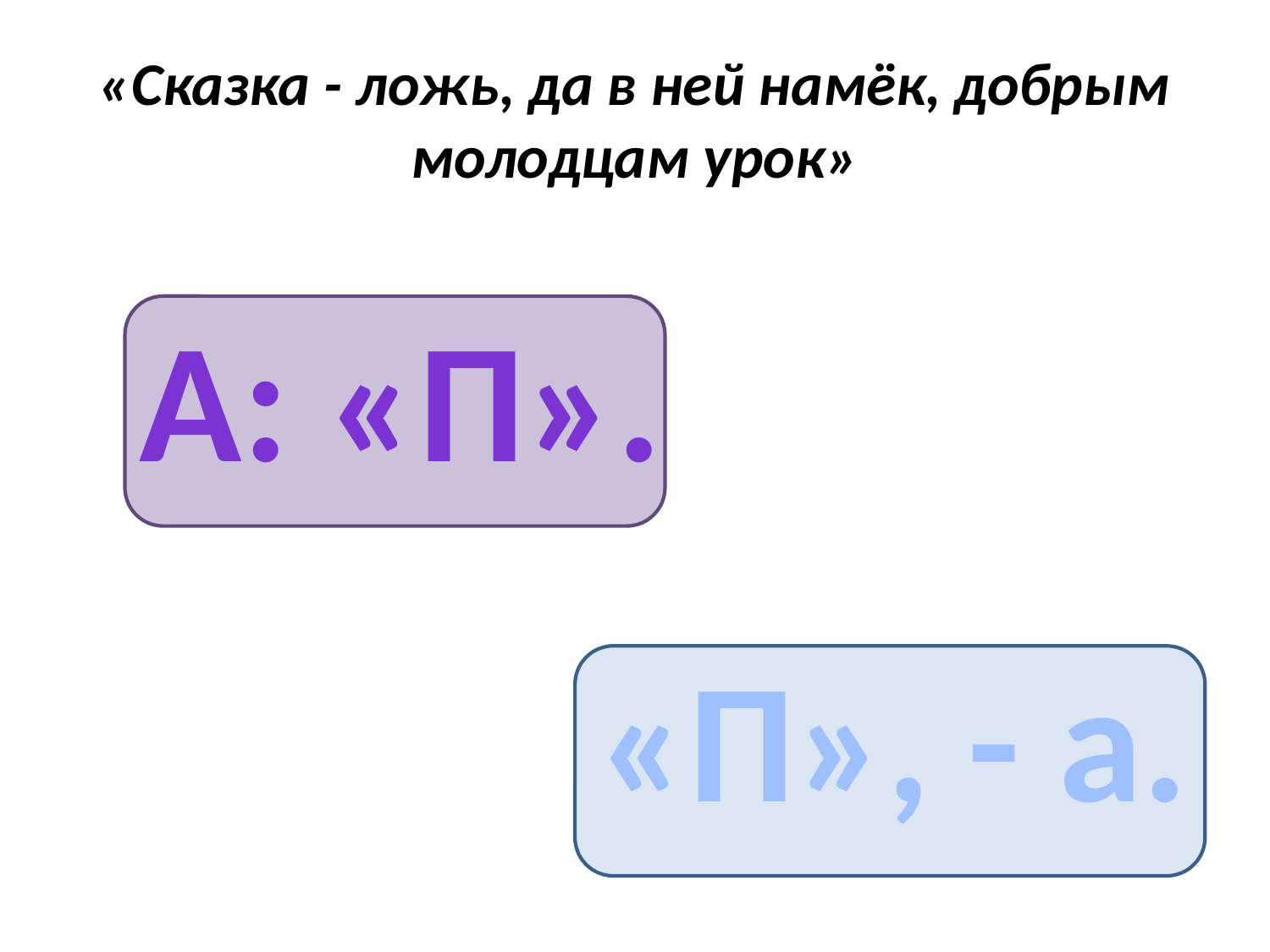

# «Сказка - ложь, да в ней намёк, добрым молодцам урок»
А: «П».

«П», - а.